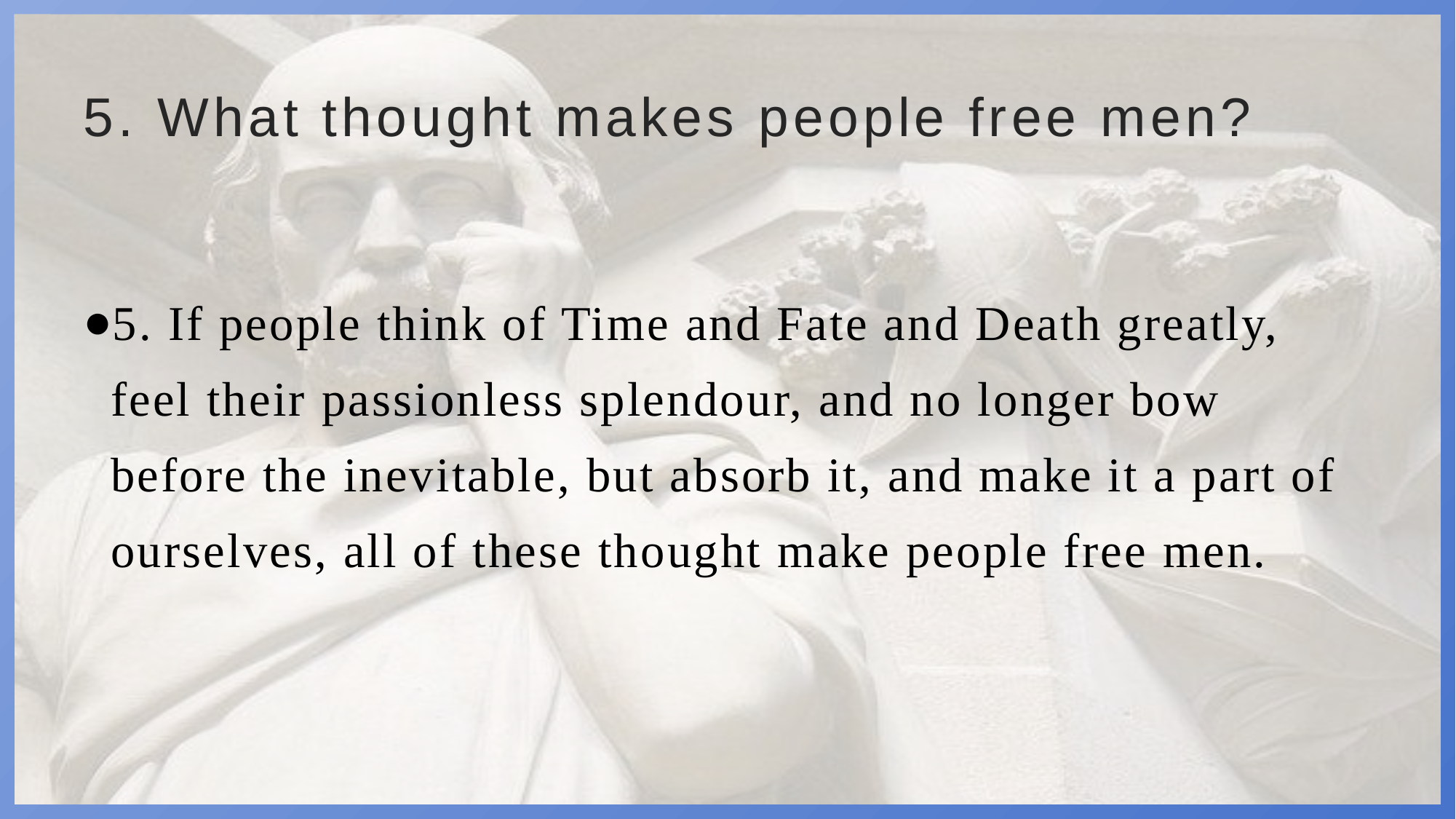

# 5. What thought makes people free men?
5. If people think of Time and Fate and Death greatly, feel their passionless splendour, and no longer bow before the inevitable, but absorb it, and make it a part of ourselves, all of these thought make people free men.